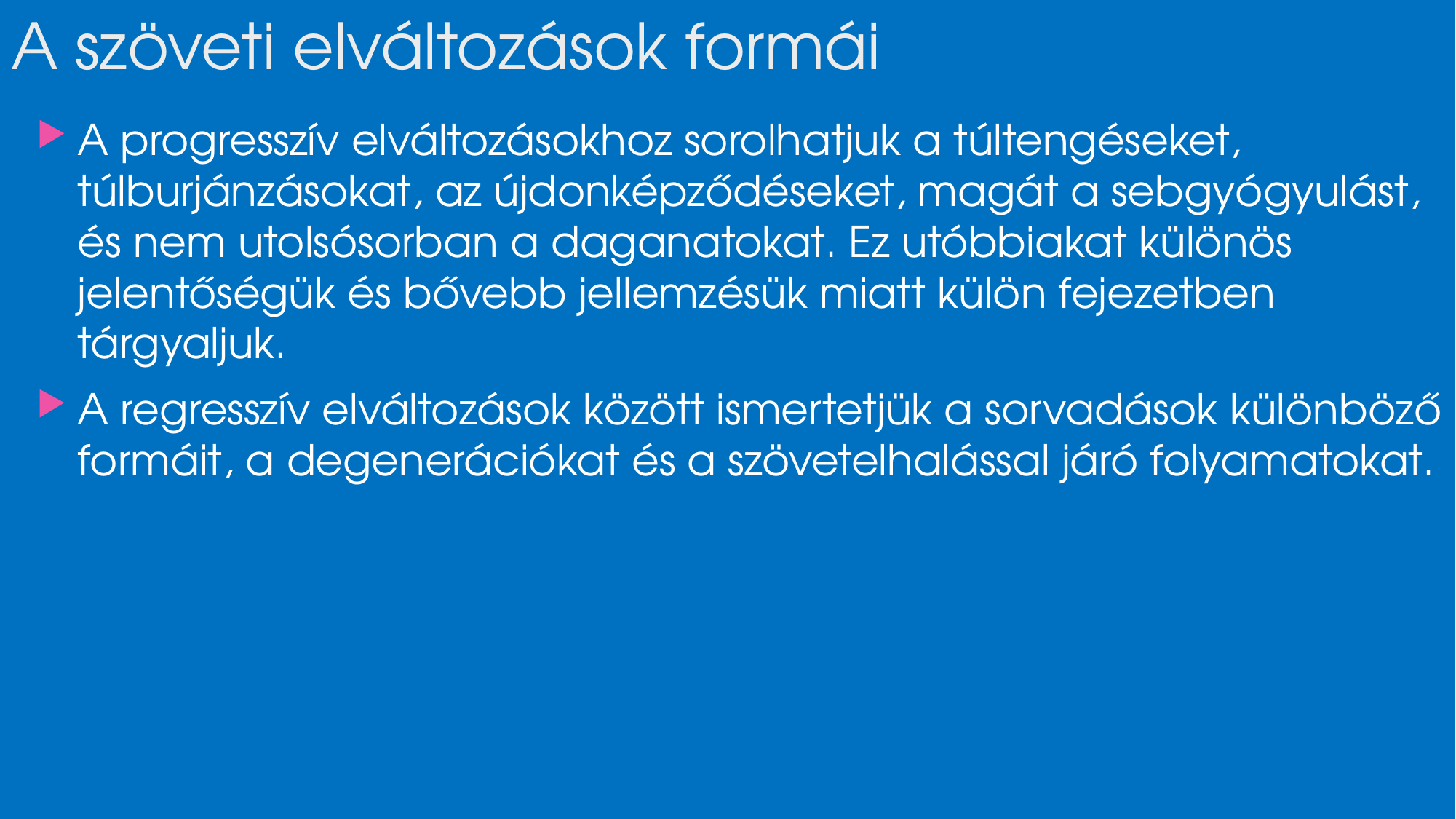

# A szöveti elváltozások formái
A progresszív elváltozásokhoz sorolhatjuk a túltengéseket, túlburjánzásokat, az újdonképződéseket, magát a sebgyógyulást, és nem utolsósorban a daganatokat. Ez utóbbiakat különös jelentőségük és bővebb jellemzésük miatt külön fejezetben tárgyaljuk.
A regresszív elváltozások között ismertetjük a sorvadások különböző formáit, a degenerációkat és a szövetelhalással járó folyamatokat.